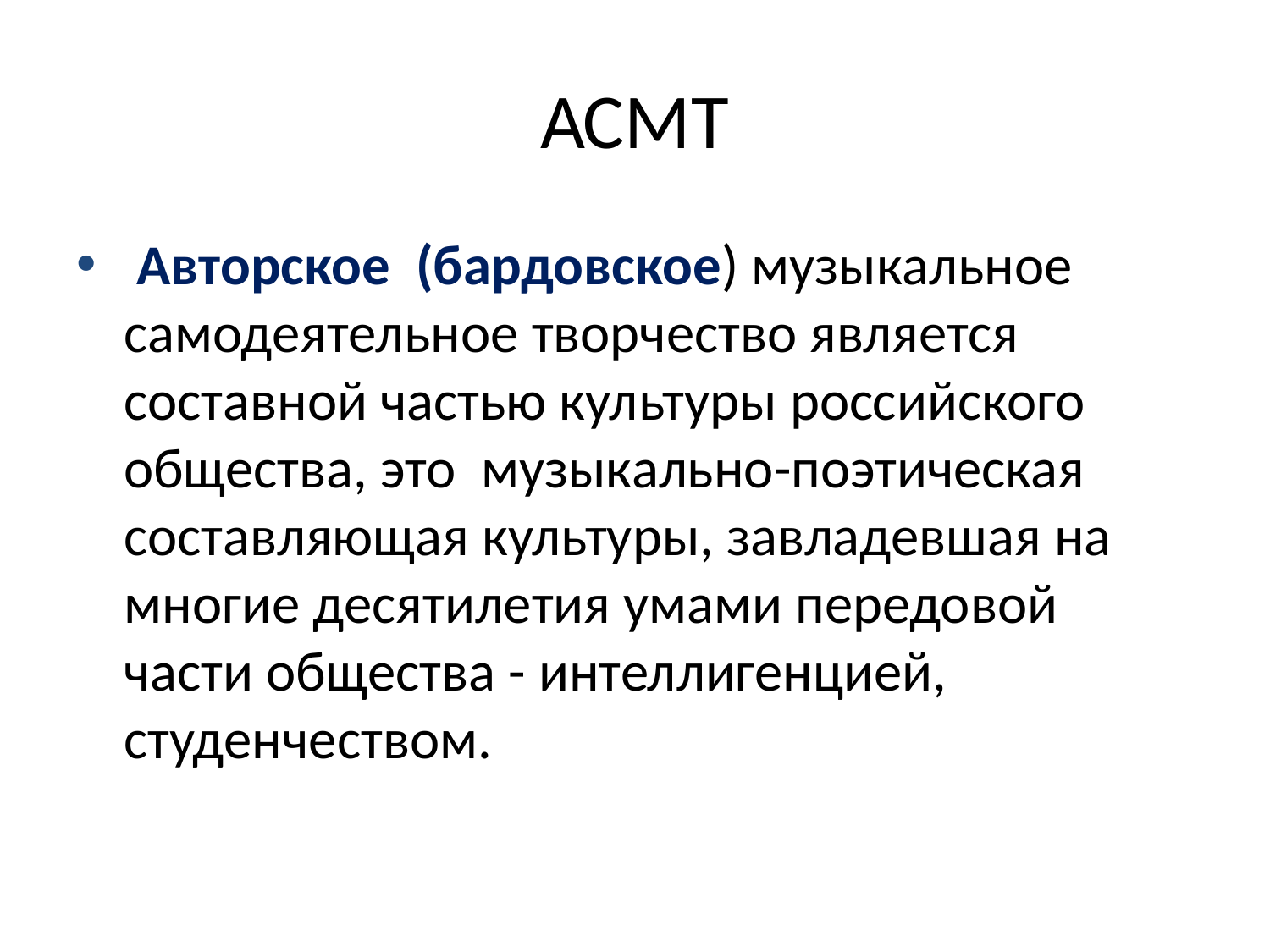

# АСМТ
 Авторское  (бардовское) музыкальное самодеятельное творчество является составной частью культуры российского общества, это  музыкально-поэтическая составляющая культуры, завладевшая на многие десятилетия умами передовой части общества - интеллигенцией, студенчеством.